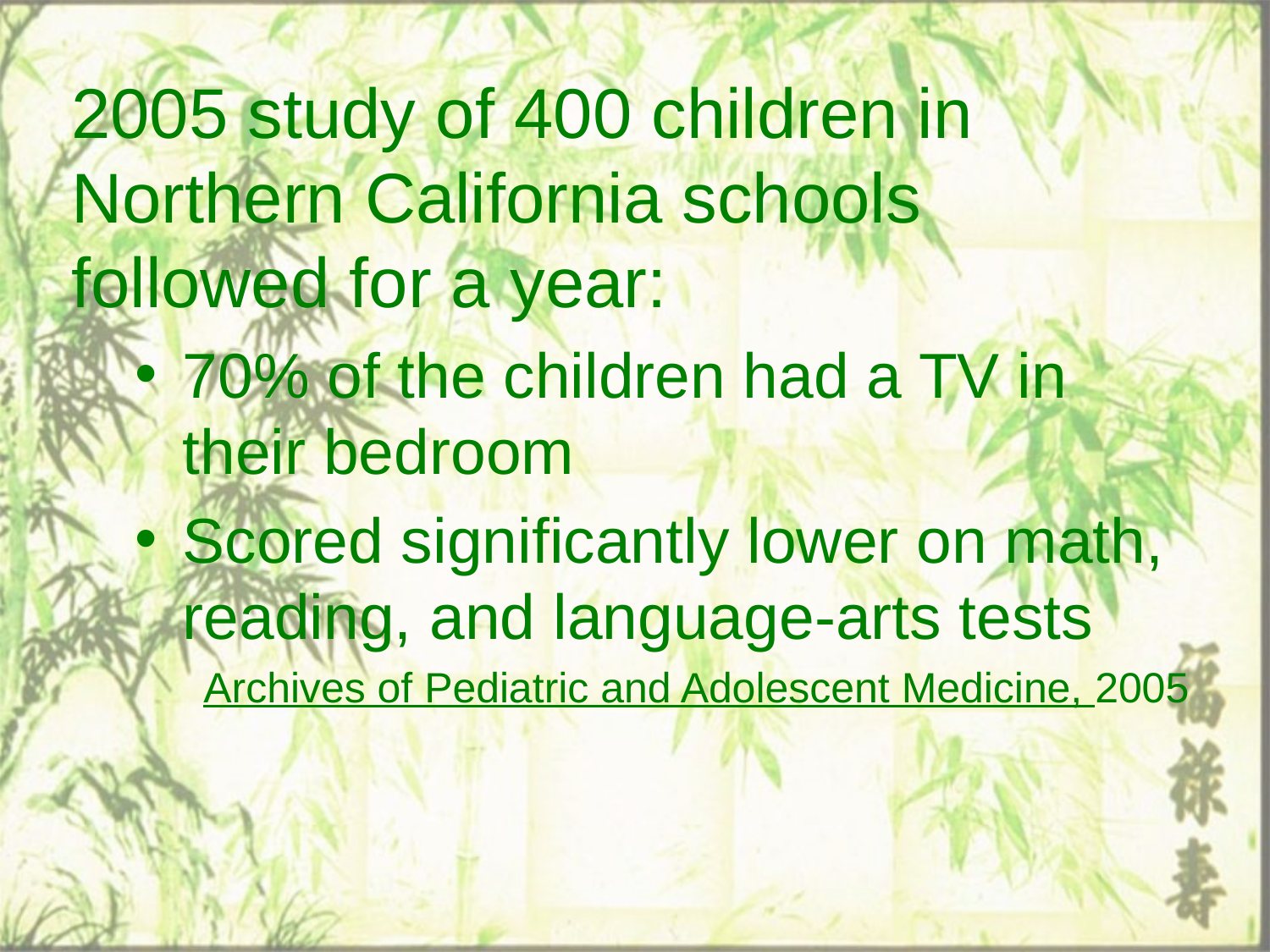

2005 study of 400 children in Northern California schools followed for a year:
70% of the children had a TV in their bedroom
Scored significantly lower on math, reading, and language-arts tests
Archives of Pediatric and Adolescent Medicine, 2005